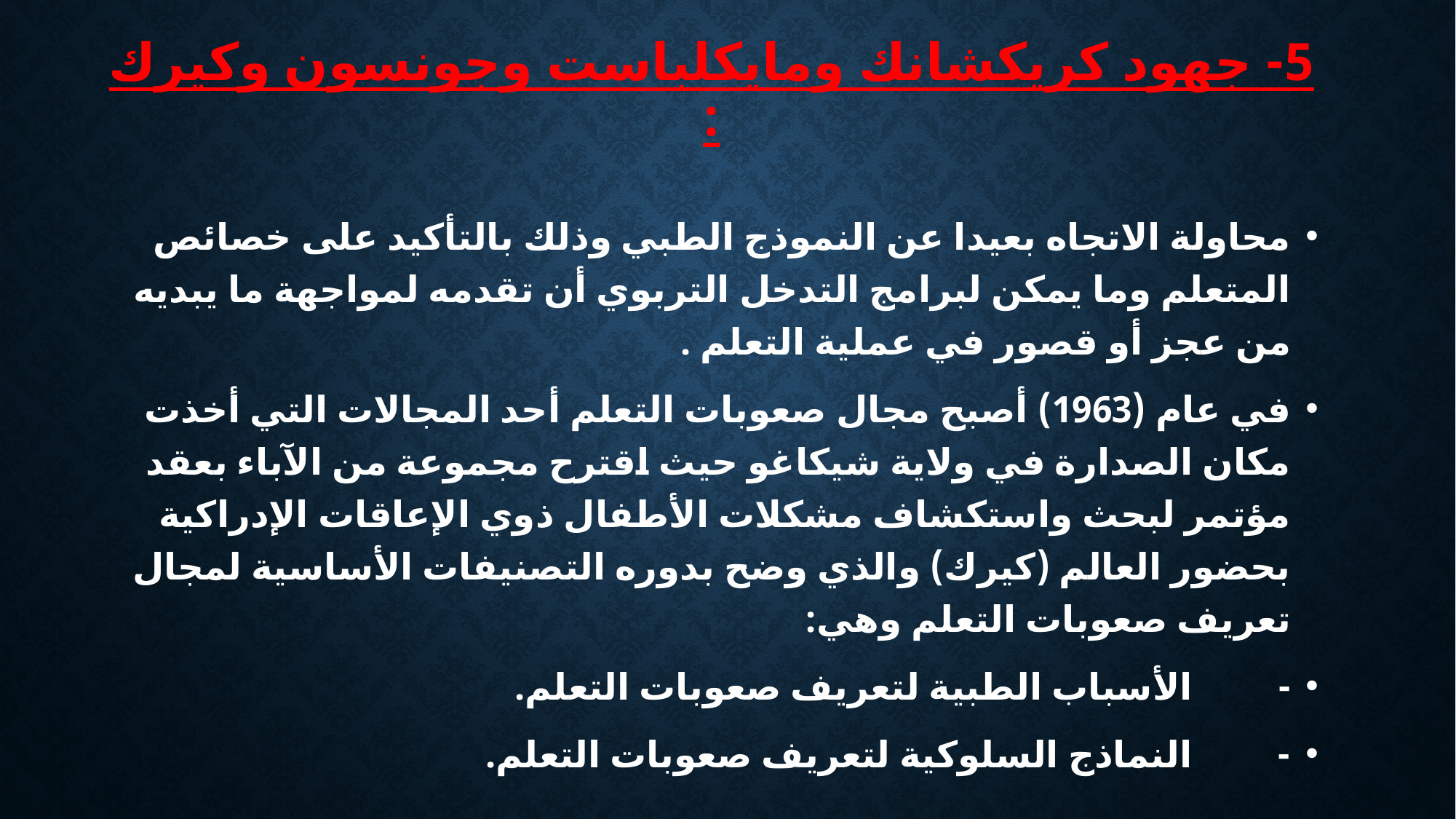

# 5- جهود كريكشانك ومايكلباست وجونسون وكيرك :
محاولة الاتجاه بعيدا عن النموذج الطبي وذلك بالتأكيد على خصائص المتعلم وما يمكن لبرامج التدخل التربوي أن تقدمه لمواجهة ما يبديه من عجز أو قصور في عملية التعلم .
في عام (1963) أصبح مجال صعوبات التعلم أحد المجالات التي أخذت مكان الصدارة في ولاية شيكاغو حيث اقترح مجموعة من الآباء بعقد مؤتمر لبحث واستكشاف مشكلات الأطفال ذوي الإعاقات الإدراكية بحضور العالم (كيرك) والذي وضح بدوره التصنيفات الأساسية لمجال تعريف صعوبات التعلم وهي:
-         الأسباب الطبية لتعريف صعوبات التعلم.
-         النماذج السلوكية لتعريف صعوبات التعلم.